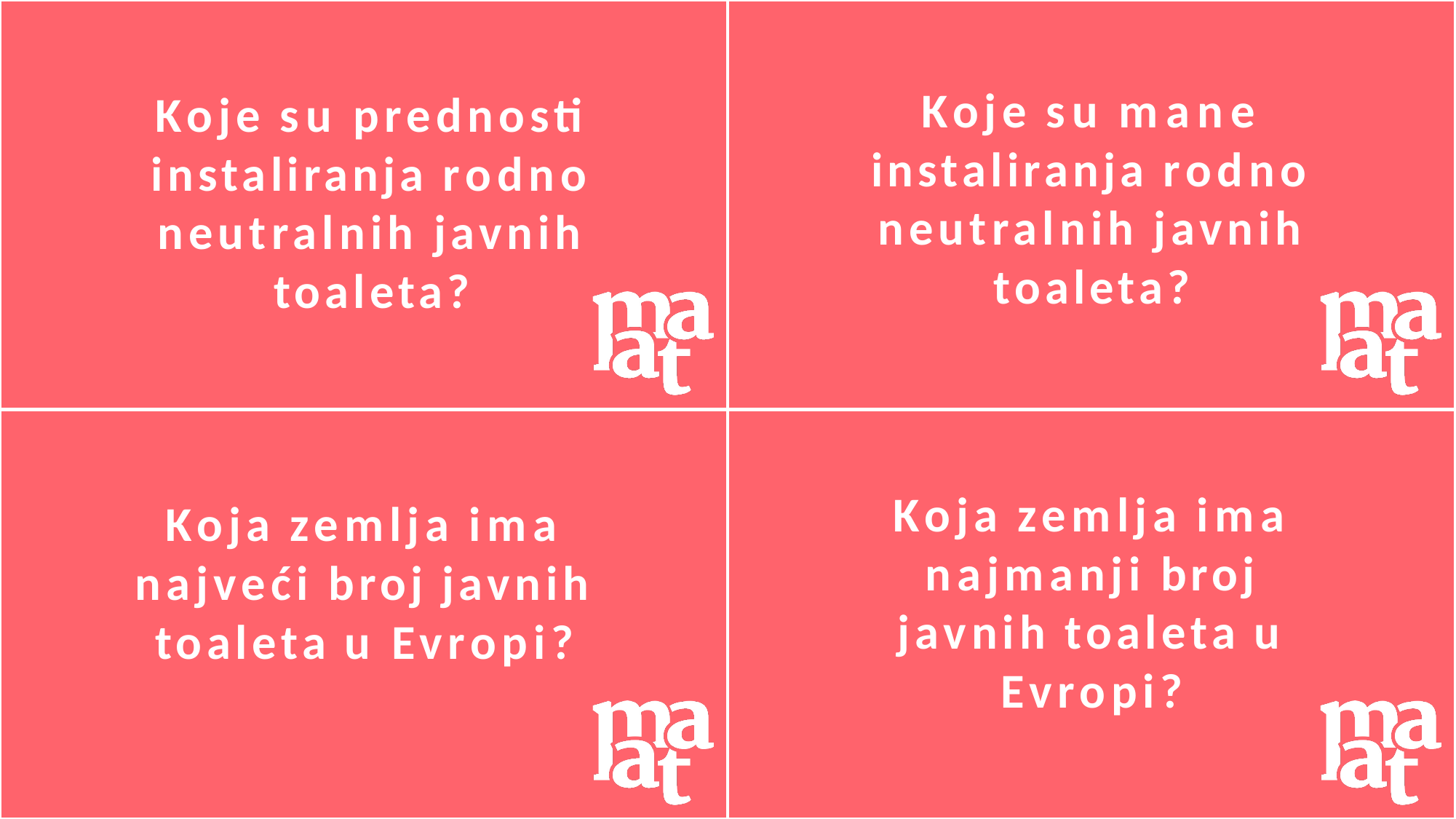

# Koje su mane instaliranja rodno neutralnih javnih toaleta?
Koje su prednosti instaliranja rodno neutralnih javnih toaleta?
Koja zemlja ima najmanji broj javnih toaleta u Evropi?
Koja zemlja ima najveći broj javnih toaleta u Evropi?